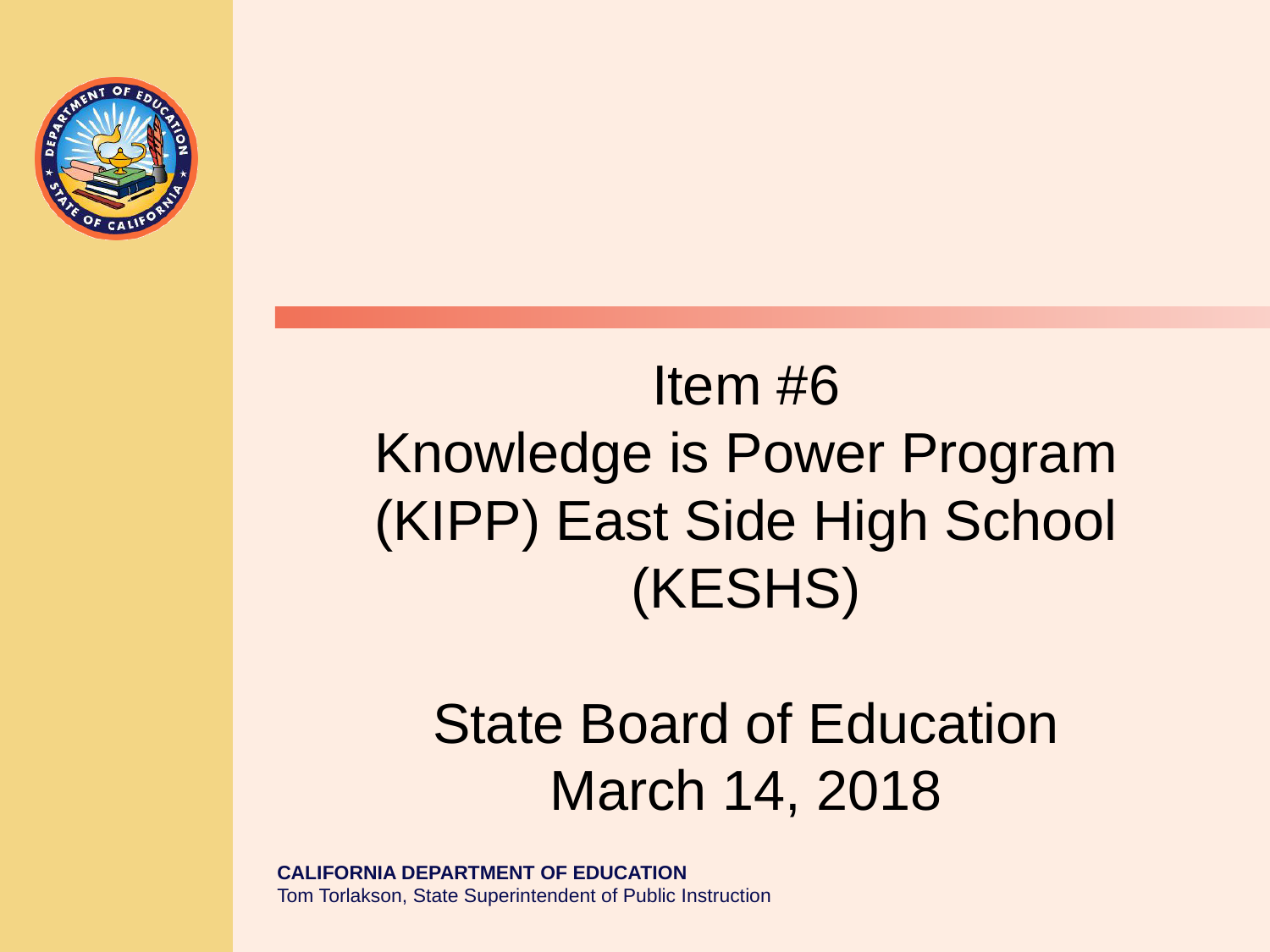

# Item #6 Knowledge is Power Program (KIPP) East Side High School (KESHS) State Board of Education March 14, 2018